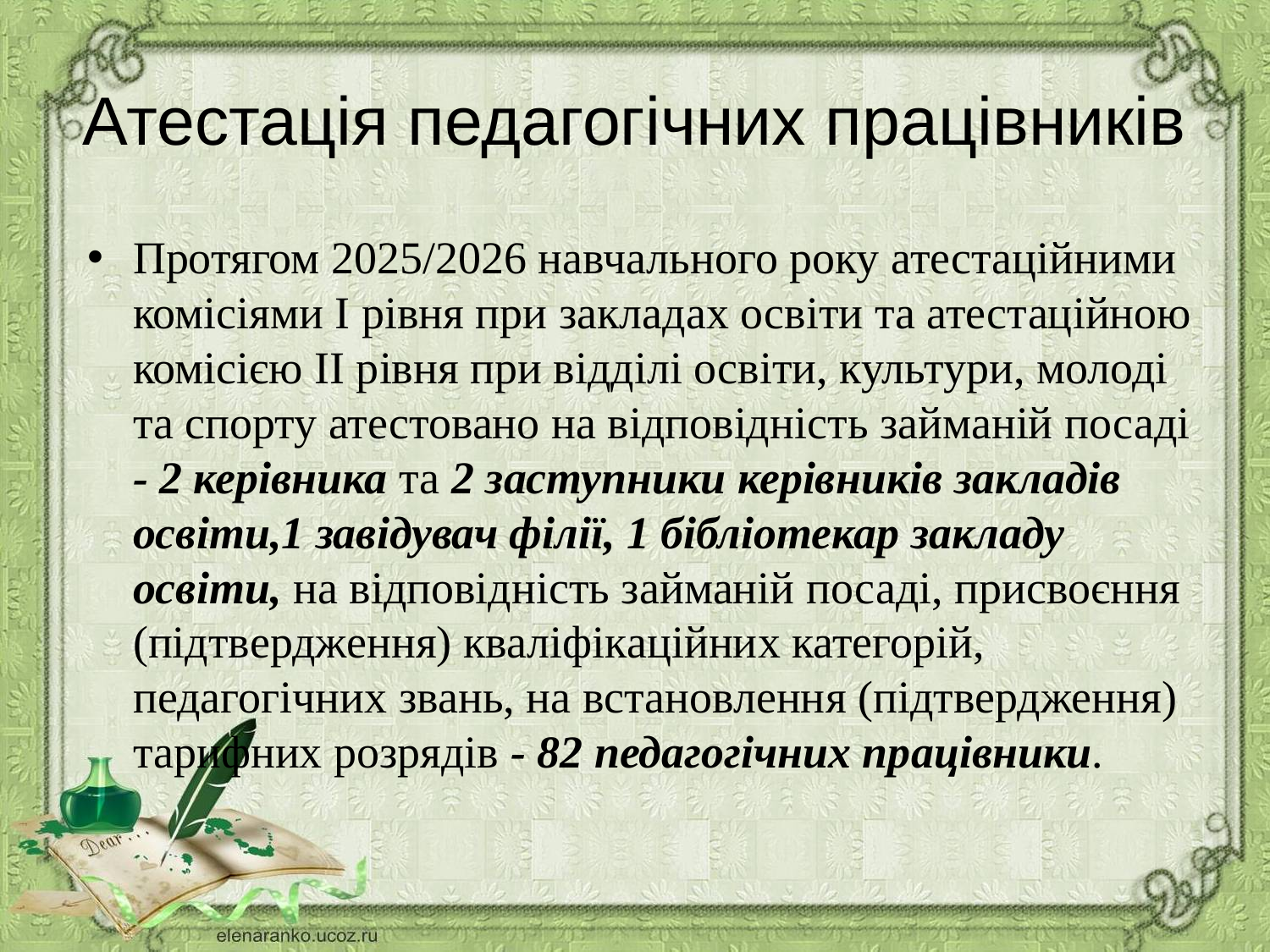

# Атестація педагогічних працівників
Протягом 2025/2026 навчального року атестаційними комісіями І рівня при закладах освіти та атестаційною комісією ІІ рівня при відділі освіти, культури, молоді та спорту атестовано на відповідність займаній посаді - 2 керівника та 2 заступники керівників закладів освіти,1 завідувач філії, 1 бібліотекар закладу освіти, на відповідність займаній посаді, присвоєння (підтвердження) кваліфікаційних категорій, педагогічних звань, на встановлення (підтвердження) тарифних розрядів - 82 педагогічних працівники.